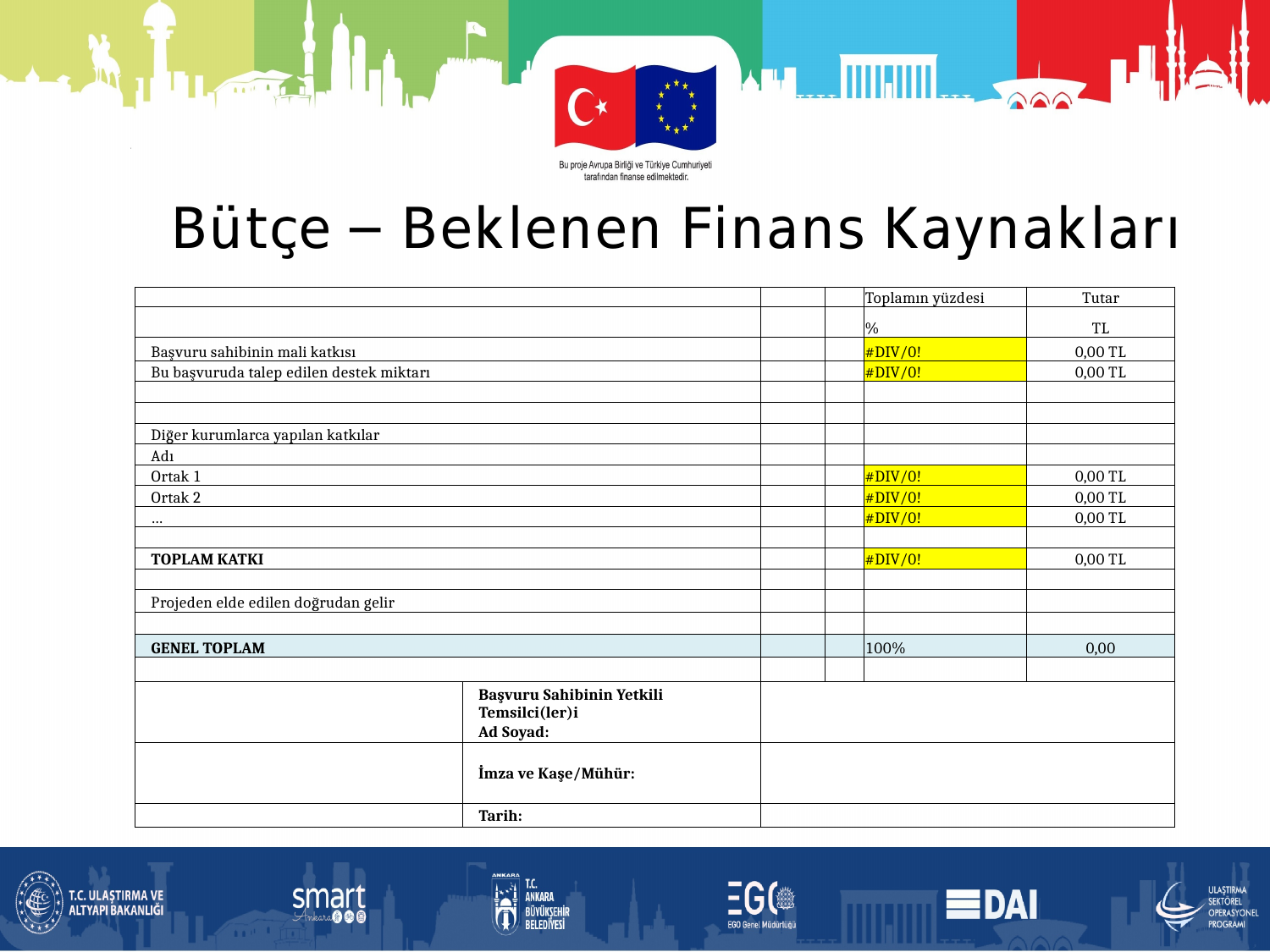

Bütçe – Beklenen Finans Kaynakları
|  |  |  |  | Toplamın yüzdesi | Toplamın yüzdesi | Tutar |
| --- | --- | --- | --- | --- | --- | --- |
|  |  |  |  | % | % | TL |
| Başvuru sahibinin mali katkısı |  |  |  | #DIV/0! | #DIV/0! | 0,00 TL |
| Bu başvuruda talep edilen destek miktarı |  |  |  | #DIV/0! | #DIV/0! | 0,00 TL |
|  |  |  |  |  |  |  |
|  |  |  |  |  |  |  |
| Diğer kurumlarca yapılan katkılar |  |  |  |  |  |  |
| Adı |  |  |  |  |  |  |
| Ortak 1 |  |  |  | #DIV/0! | #DIV/0! | 0,00 TL |
| Ortak 2 |  |  |  | #DIV/0! | #DIV/0! | 0,00 TL |
| … |  |  |  | #DIV/0! | #DIV/0! | 0,00 TL |
|  |  |  |  |  |  |  |
| TOPLAM KATKI |  |  |  | #DIV/0! | #DIV/0! | 0,00 TL |
|  |  |  |  |  |  |  |
| Projeden elde edilen doğrudan gelir |  |  |  |  |  |  |
|  |  |  |  |  |  |  |
| GENEL TOPLAM |  |  |  | 100% | 100% | 0,00 |
|  |  |  |  |  |  |  |
|  | Başvuru Sahibinin Yetkili Temsilci(ler)i Ad Soyad: |  |  |  |  |  |
|  | İmza ve Kaşe/Mühür: |  |  |  |  |  |
|  | Tarih: |  |  |  |  |  |